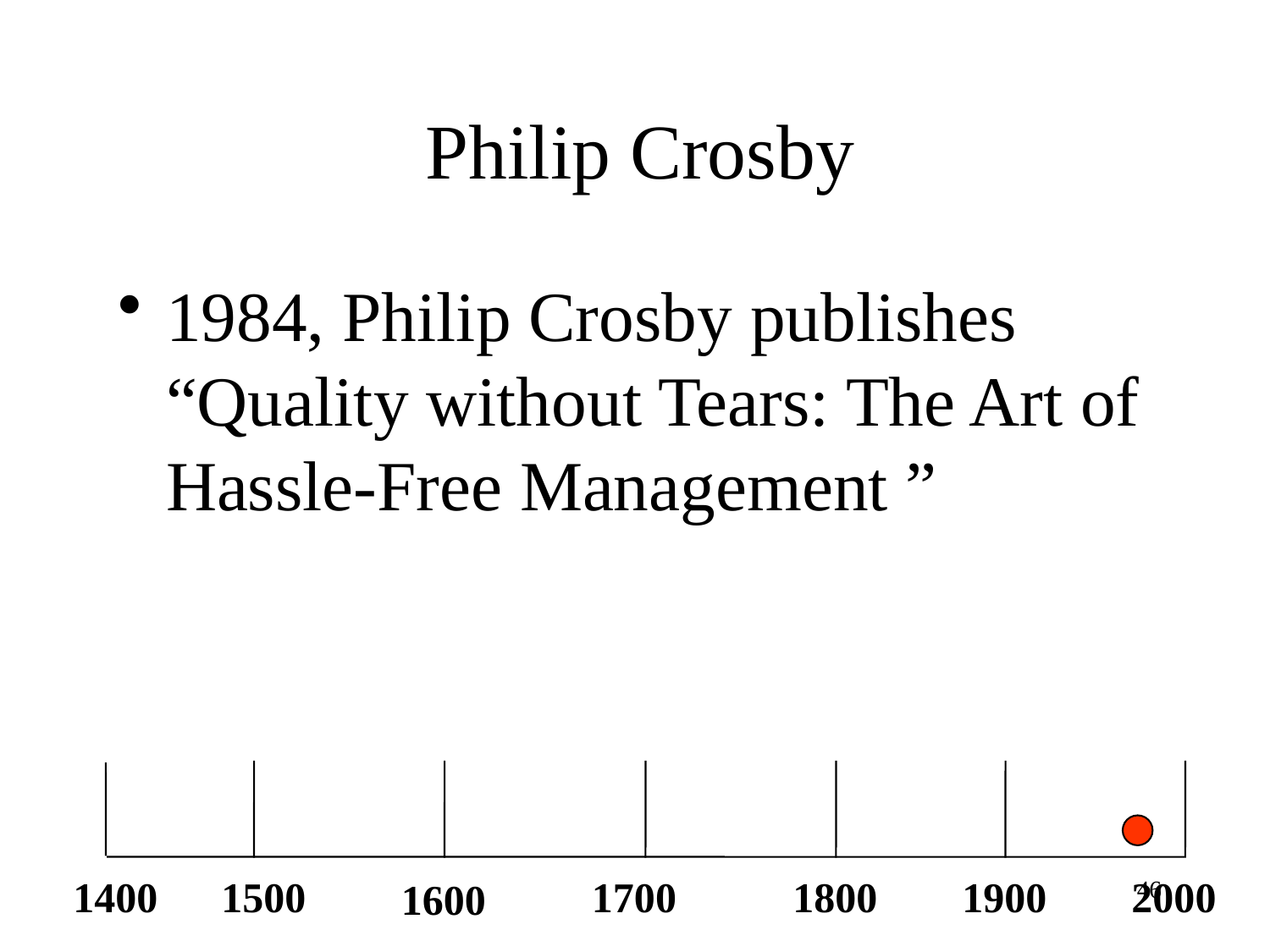

# Philip Crosby
1984, Philip Crosby publishes “Quality without Tears: The Art of Hassle-Free Management ”

1400
1500
1700
1800
1900
2000
1600
46